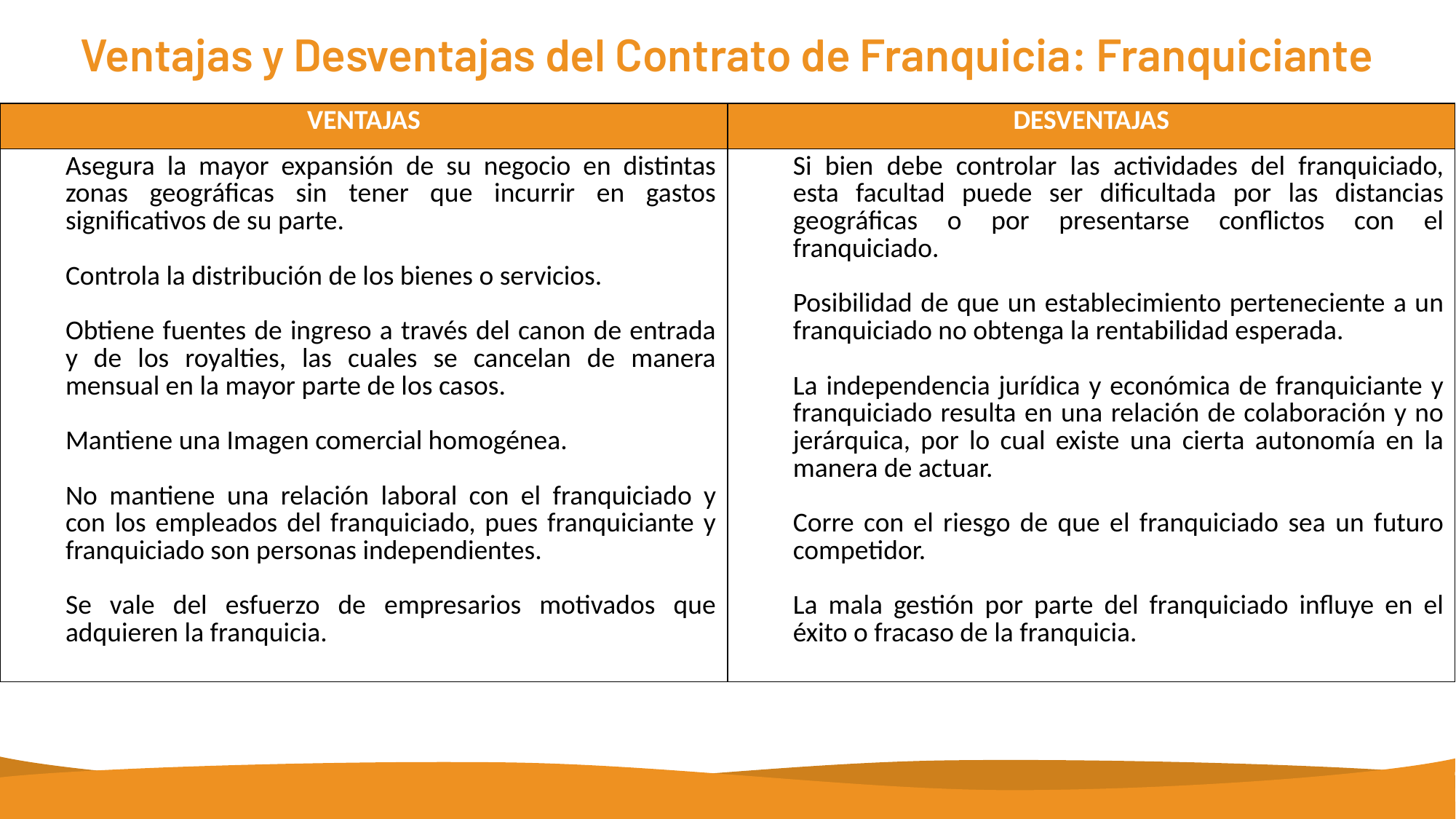

# Ventajas y Desventajas del Contrato de Franquicia: Franquiciante
| VENTAJAS | DESVENTAJAS |
| --- | --- |
| Asegura la mayor expansión de su negocio en distintas zonas geográficas sin tener que incurrir en gastos significativos de su parte. Controla la distribución de los bienes o servicios. Obtiene fuentes de ingreso a través del canon de entrada y de los royalties, las cuales se cancelan de manera mensual en la mayor parte de los casos. Mantiene una Imagen comercial homogénea. No mantiene una relación laboral con el franquiciado y con los empleados del franquiciado, pues franquiciante y franquiciado son personas independientes. Se vale del esfuerzo de empresarios motivados que adquieren la franquicia. | Si bien debe controlar las actividades del franquiciado, esta facultad puede ser dificultada por las distancias geográficas o por presentarse conflictos con el franquiciado. Posibilidad de que un establecimiento perteneciente a un franquiciado no obtenga la rentabilidad esperada. La independencia jurídica y económica de franquiciante y franquiciado resulta en una relación de colaboración y no jerárquica, por lo cual existe una cierta autonomía en la manera de actuar. Corre con el riesgo de que el franquiciado sea un futuro competidor. La mala gestión por parte del franquiciado influye en el éxito o fracaso de la franquicia. |